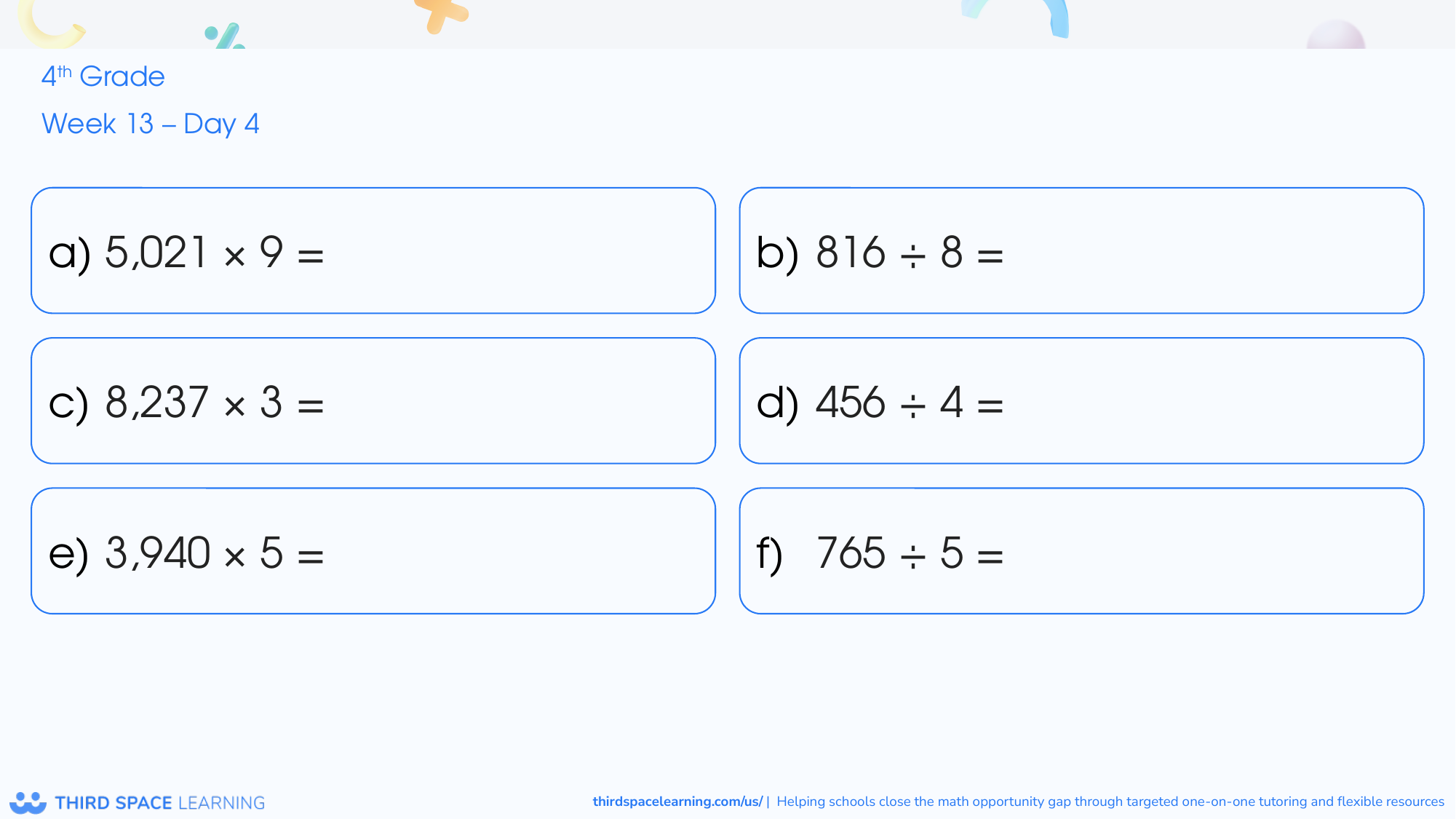

4th Grade
Week 13 – Day 4
5,021 × 9 =
816 ÷ 8 =
8,237 × 3 =
456 ÷ 4 =
3,940 × 5 =
765 ÷ 5 =